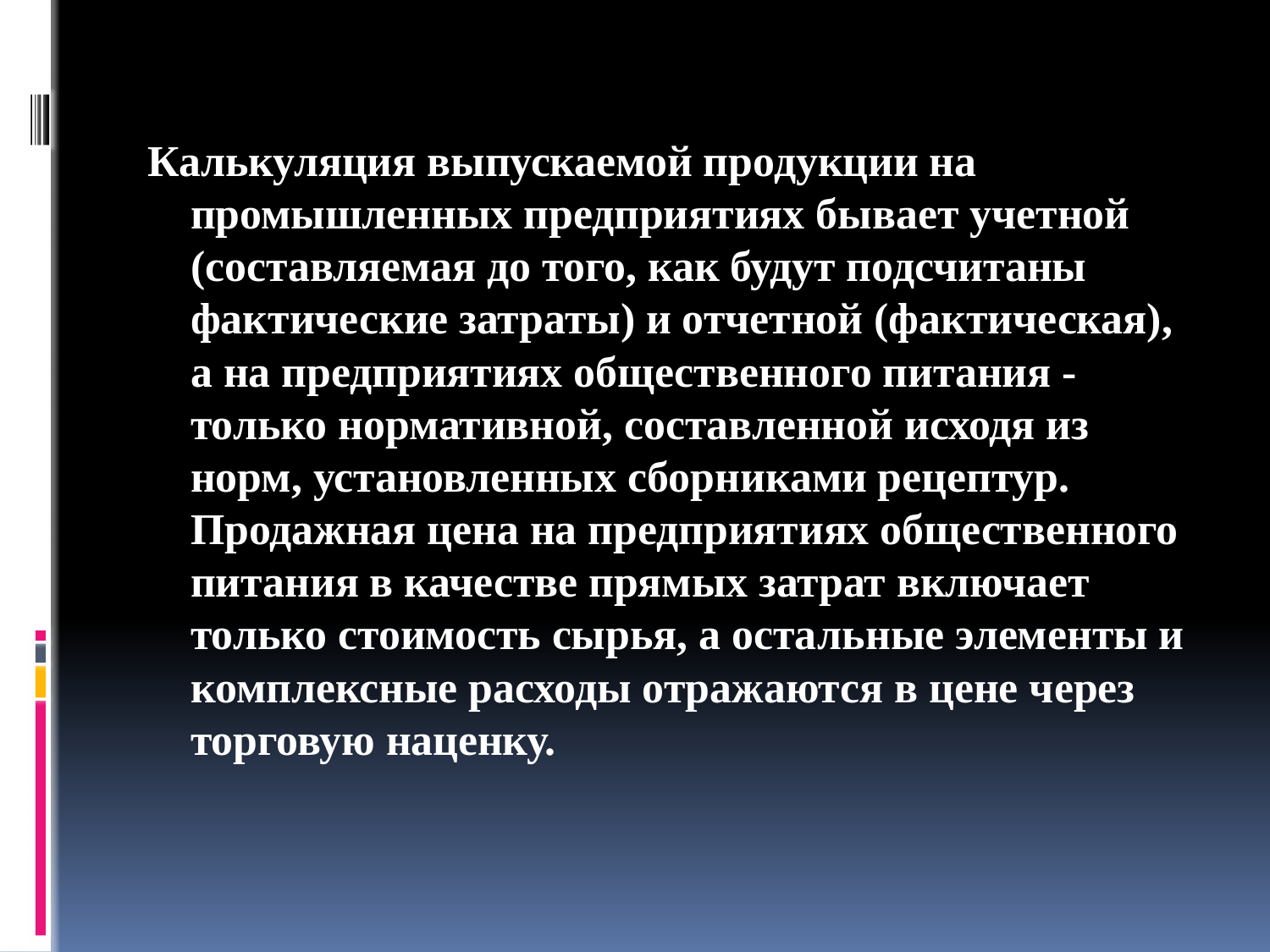

#
Калькуляция выпускаемой продукции на промышленных предприятиях бывает учетной (составляемая до того, как будут подсчитаны фактические затраты) и отчетной (фактическая), а на предприятиях общественного питания - только нормативной, составленной исходя из норм, установленных сборниками рецептур. Продажная цена на предприятиях общественного питания в качестве прямых затрат включает только стоимость сырья, а осталь­ные элементы и комплексные расходы отражаются в цене через торговую наценку.